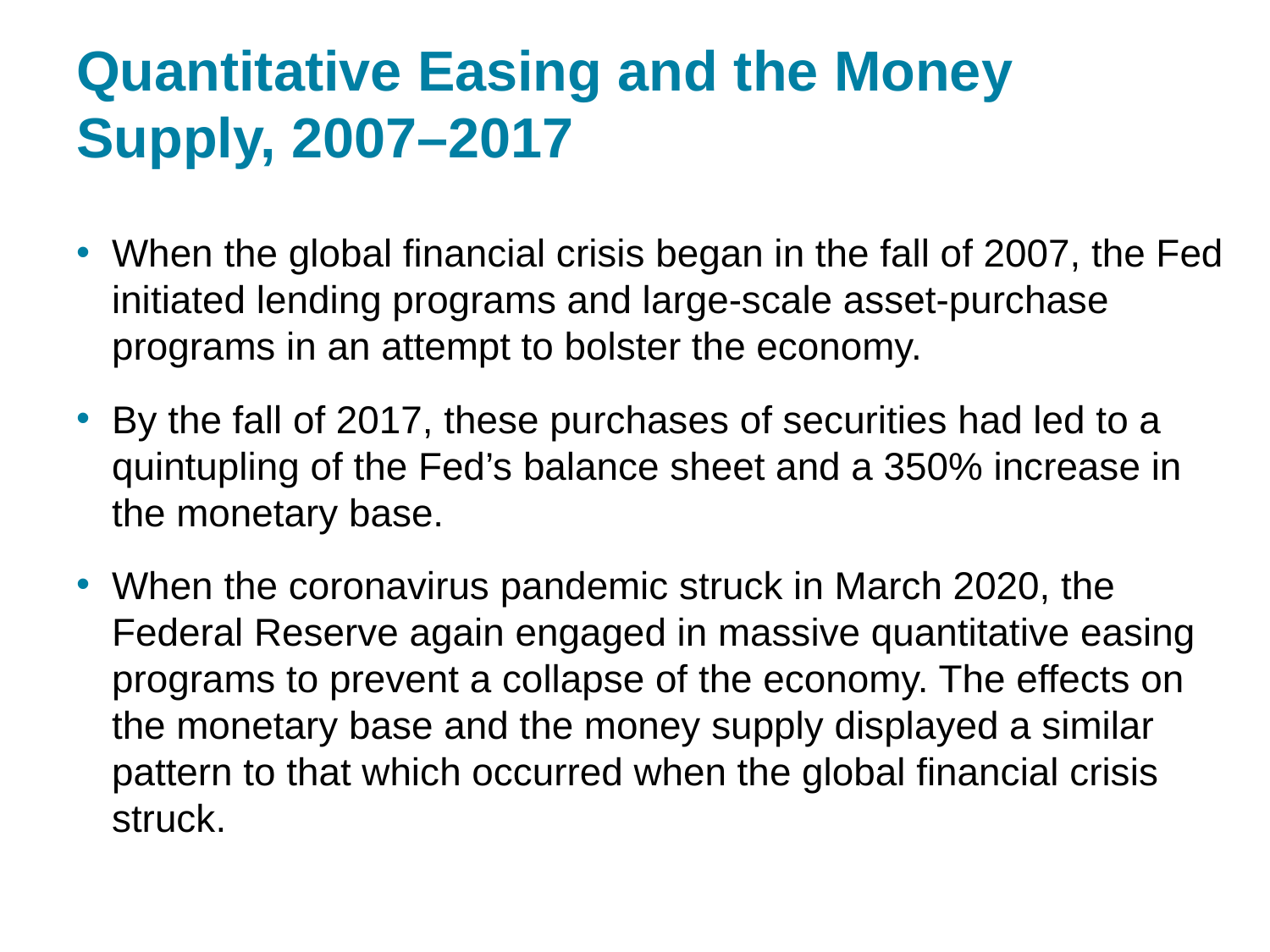

# Quantitative Easing and the Money Supply, 2007–2017
When the global financial crisis began in the fall of 2007, the Fed initiated lending programs and large-scale asset-purchase programs in an attempt to bolster the economy.
By the fall of 2017, these purchases of securities had led to a quintupling of the Fed’s balance sheet and a 350% increase in the monetary base.
When the coronavirus pandemic struck in March 2020, the Federal Reserve again engaged in massive quantitative easing programs to prevent a collapse of the economy. The effects on the monetary base and the money supply displayed a similar pattern to that which occurred when the global financial crisis struck.